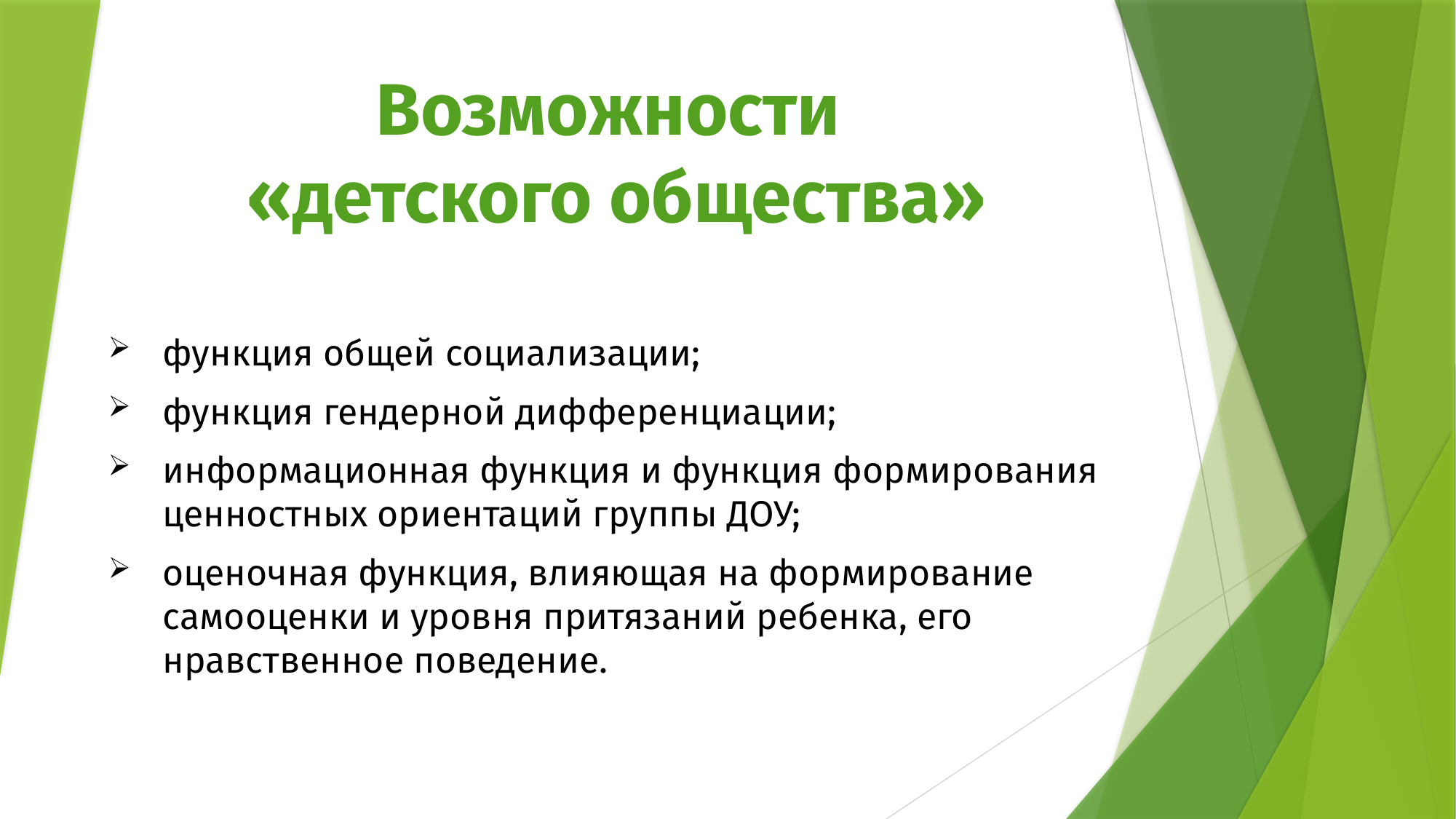

# Возможности «детского общества»
функция общей социализации;
функция гендерной дифференциации;
информационная функция и функция формирования ценностных ориентаций группы ДОУ;
оценочная функция, влияющая на формирование самооценки и уровня притязаний ребенка, его нравственное поведение.